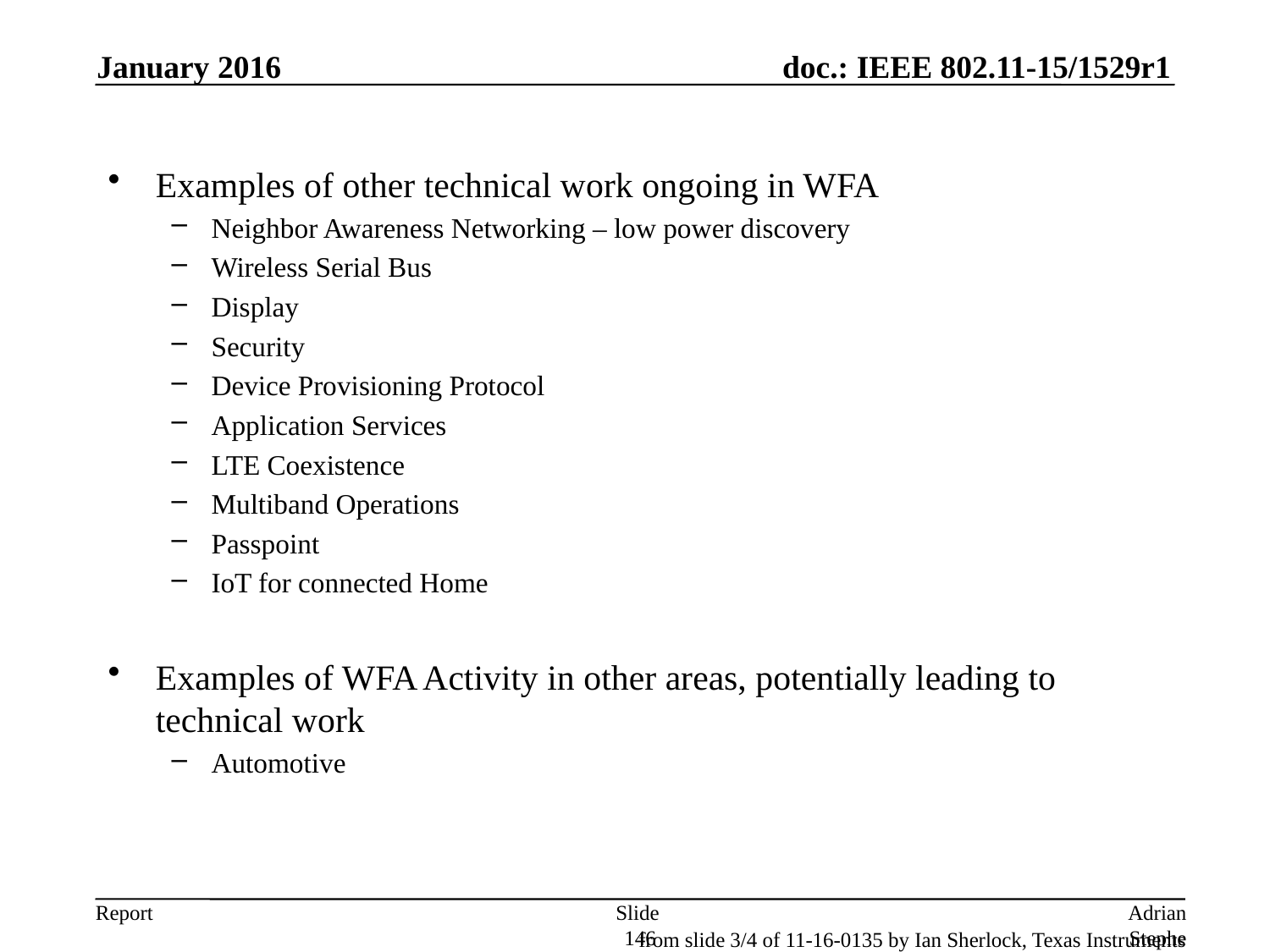

January 2016

Examples of other technical work ongoing in WFA
Neighbor Awareness Networking – low power discovery
Wireless Serial Bus
Display
Security
Device Provisioning Protocol
Application Services
LTE Coexistence
Multiband Operations
Passpoint
IoT for connected Home

Examples of WFA Activity in other areas, potentially leading to technical work
Automotive

Slide 146
Adrian Stephens, Intel Corporation
from slide 3/4 of 11-16-0135 by Ian Sherlock, Texas Instruments